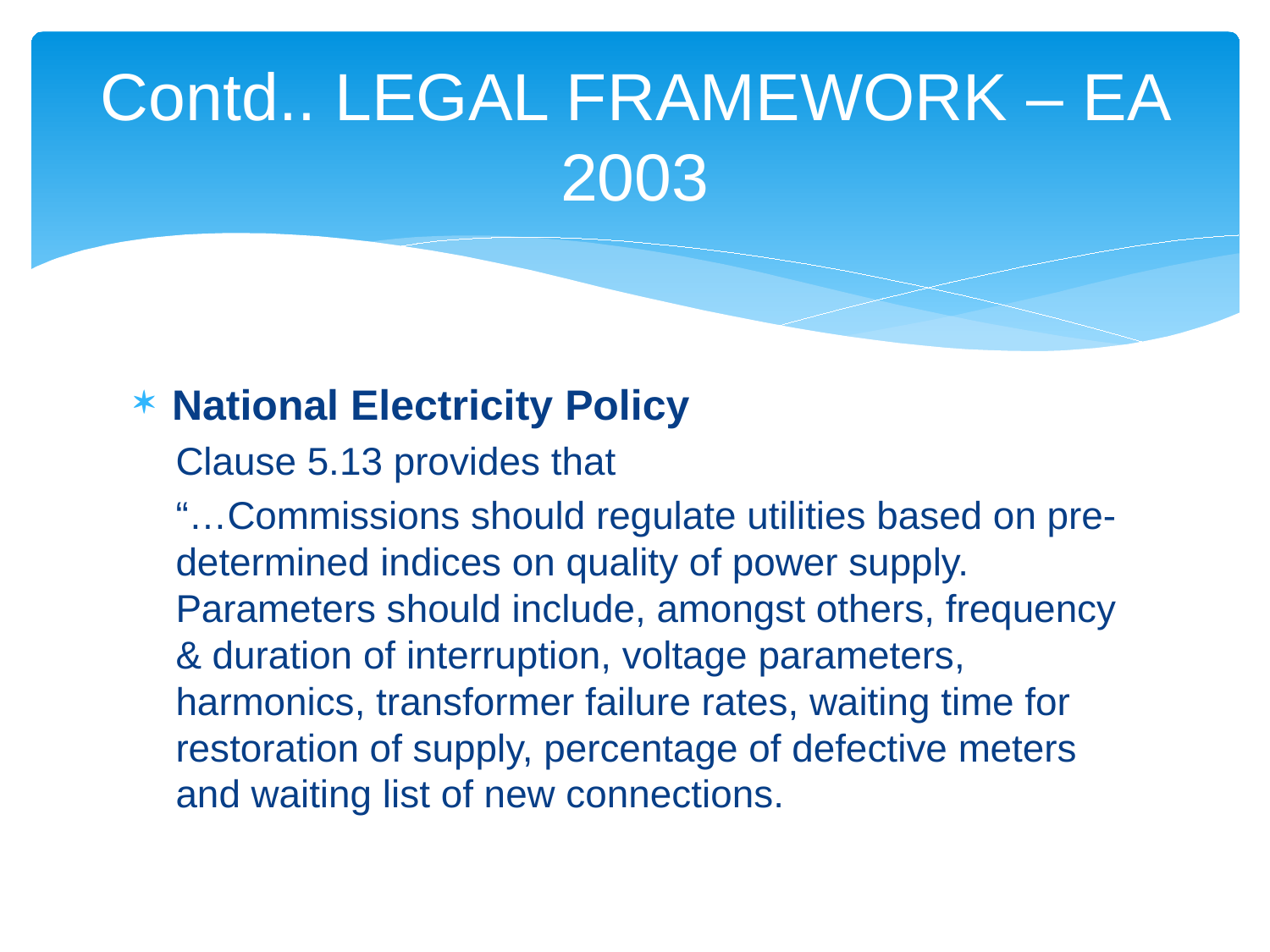

# Contd.. LEGAL FRAMEWORK – EA 2003
National Electricity Policy
Clause 5.13 provides that
“…Commissions should regulate utilities based on pre-determined indices on quality of power supply. Parameters should include, amongst others, frequency & duration of interruption, voltage parameters, harmonics, transformer failure rates, waiting time for restoration of supply, percentage of defective meters and waiting list of new connections.